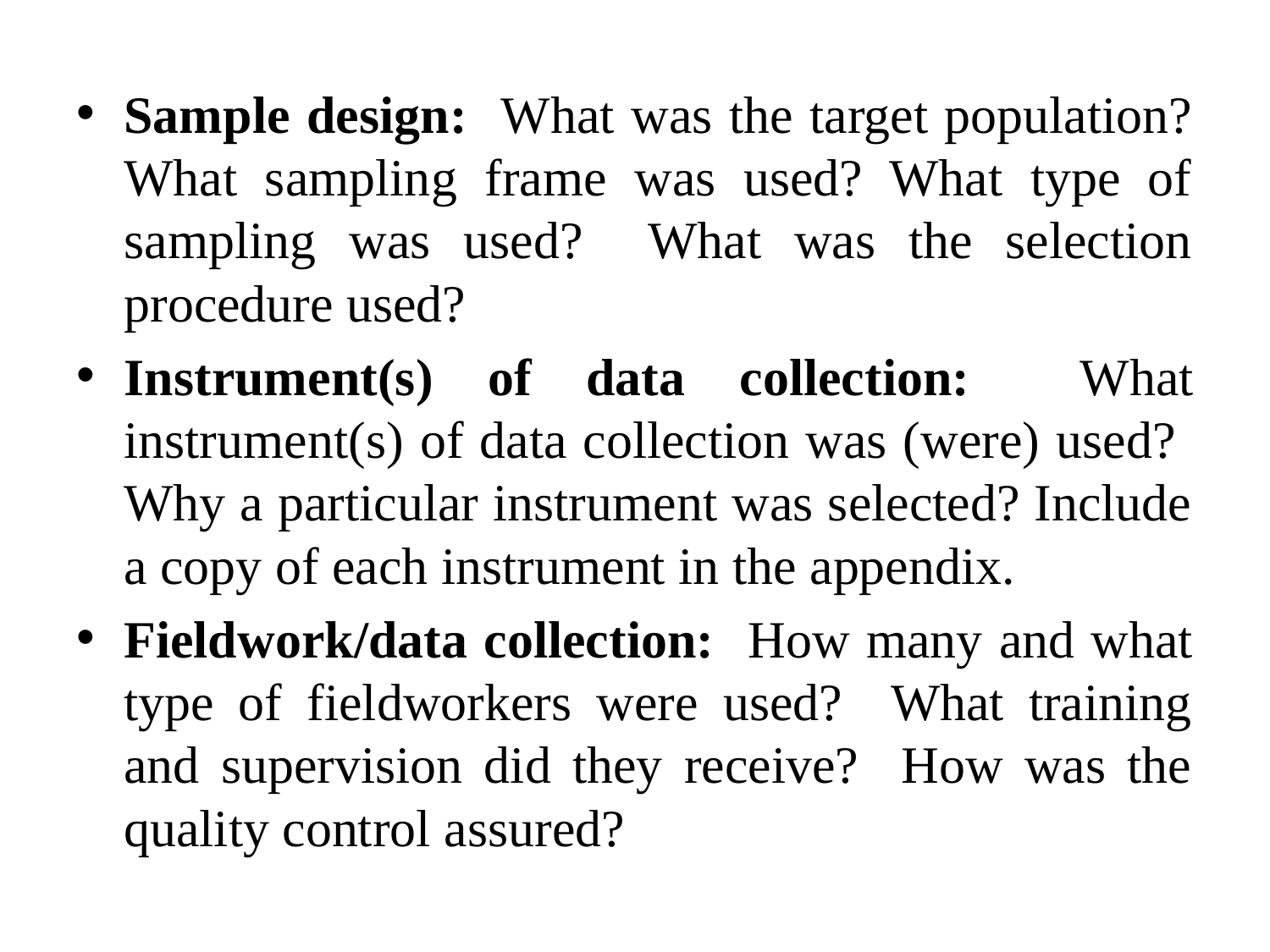

Sample design:  What was the target population? What sampling frame was used? What type of sampling was used?  What was the selection procedure used?
Instrument(s) of data collection:  What instrument(s) of data collection was (were) used?  Why a particular instrument was selected? Include a copy of each instrument in the appendix.
Fieldwork/data collection:  How many and what type of fieldworkers were used?  What training and supervision did they receive?  How was the quality control assured?